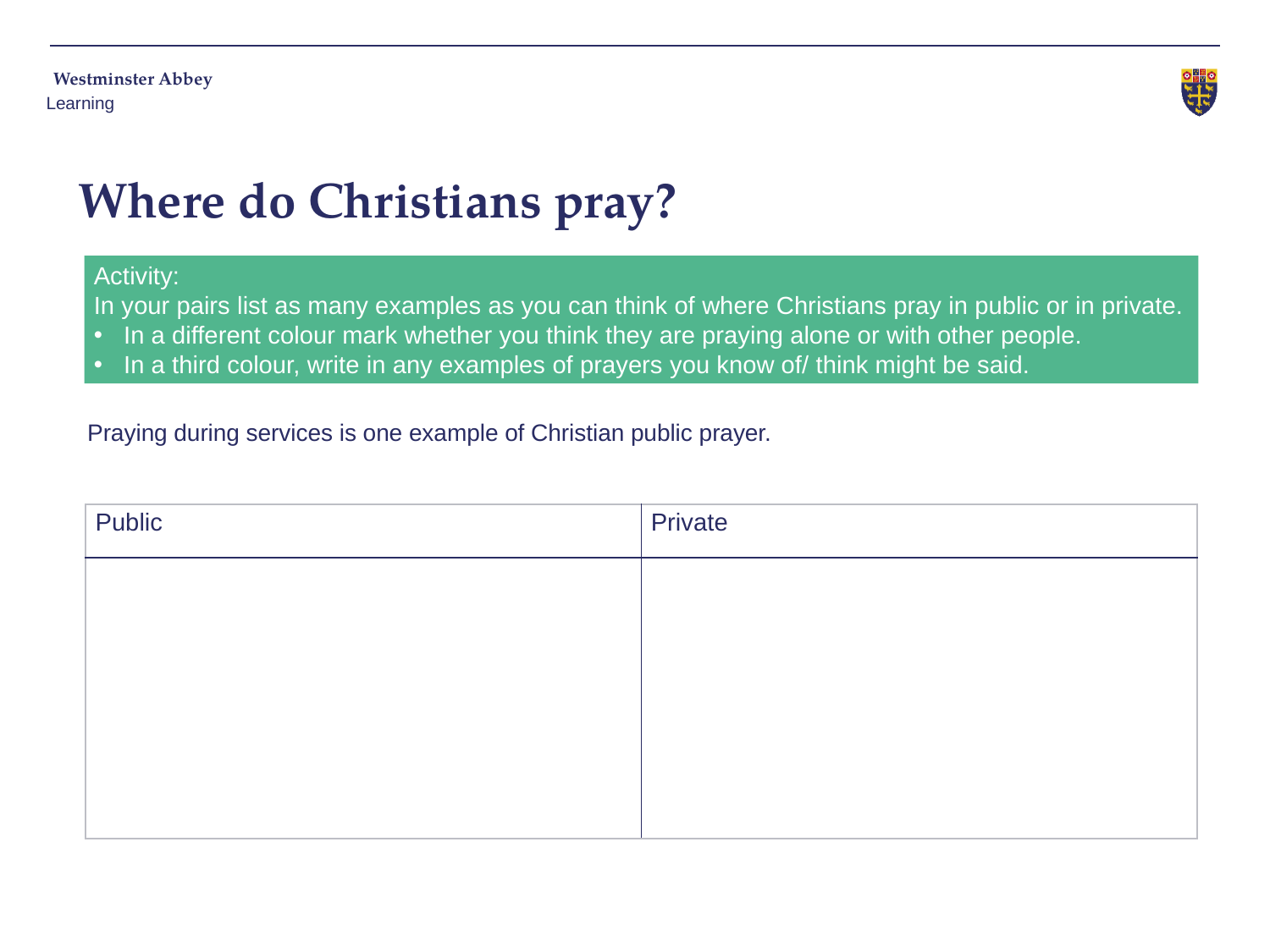

Learning
# Where do Christians pray?
Activity:
In your pairs list as many examples as you can think of where Christians pray in public or in private.
In a different colour mark whether you think they are praying alone or with other people.
In a third colour, write in any examples of prayers you know of/ think might be said.
Praying during services is one example of Christian public prayer.
| Public | Private |
| --- | --- |
|  |  |